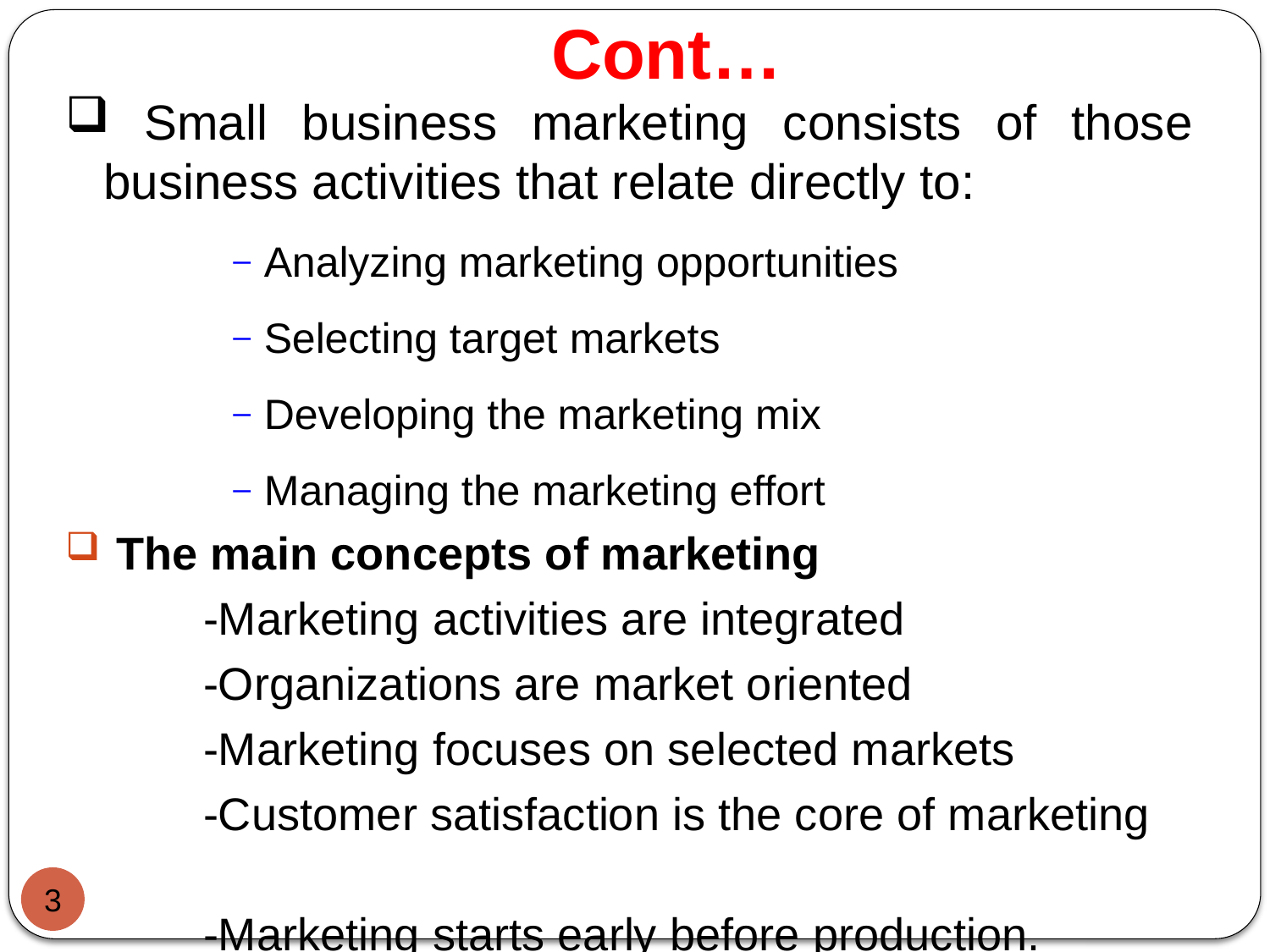

# Cont…
 Small business marketing consists of those business activities that relate directly to:
Analyzing marketing opportunities
Selecting target markets
Developing the marketing mix
Managing the marketing effort
 The main concepts of marketing
    -Marketing activities are integrated
    -Organizations are market oriented
    -Marketing focuses on selected markets
    -Customer satisfaction is the core of marketing
    -Marketing starts early before production.

3